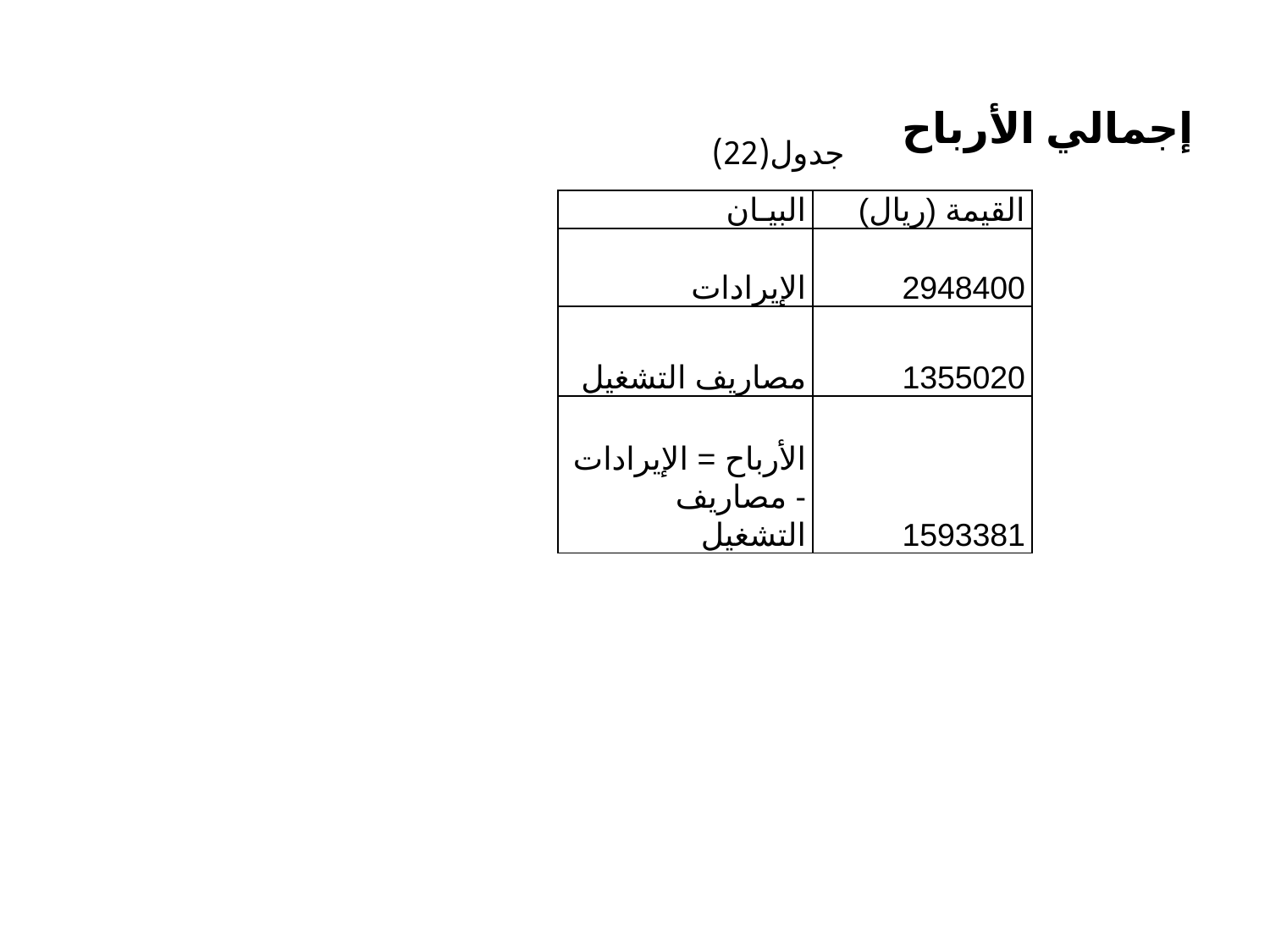

إجمالي الأرباح
جدول(22)
| البيـان | القيمة (ريال) |
| --- | --- |
| الإيرادات | 2948400 |
| مصاريف التشغيل | 1355020 |
| الأرباح = الإيرادات - مصاريف التشغيل | 1593381 |